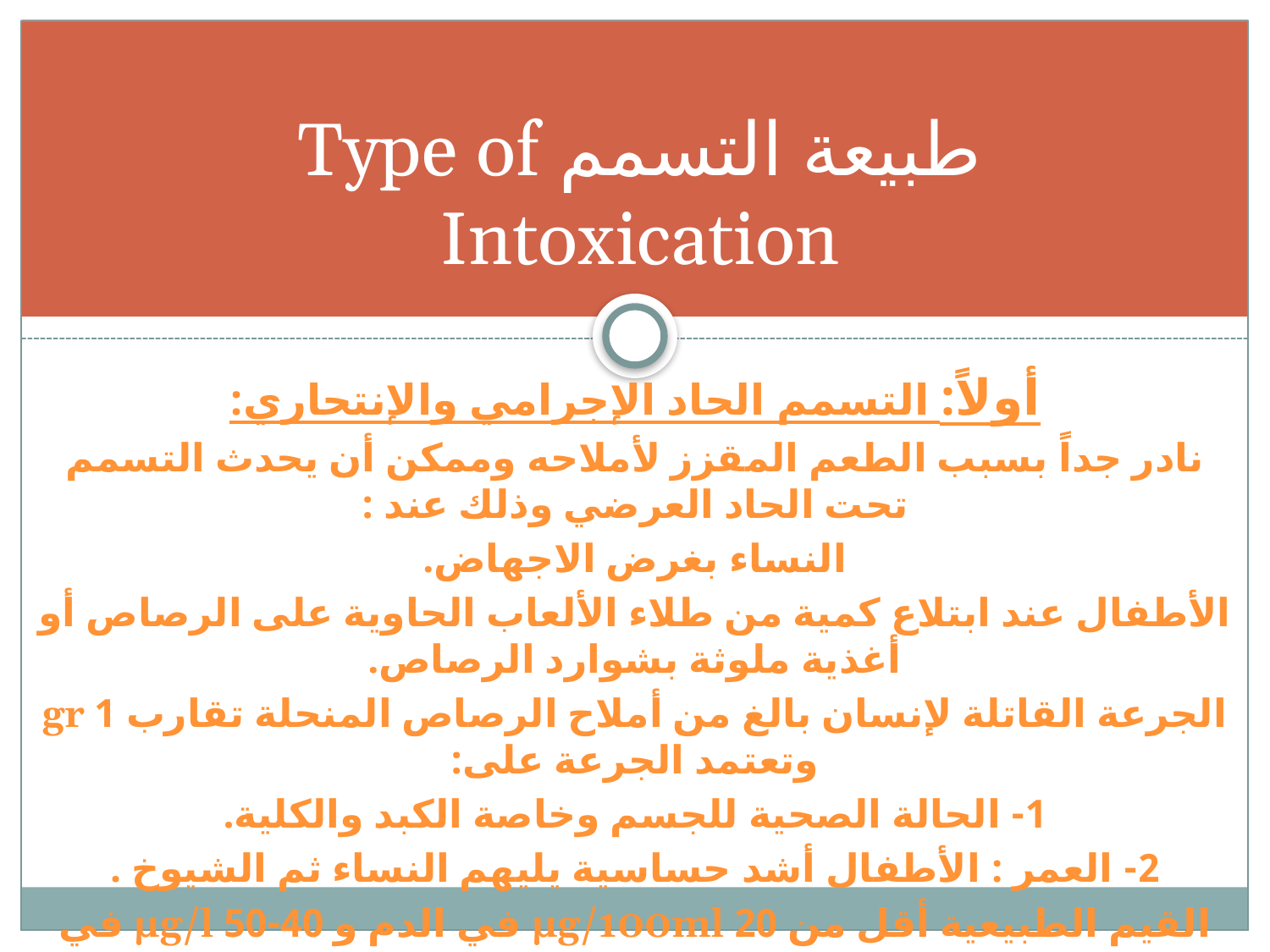

# طبيعة التسمم Type of Intoxication
أولاً: التسمم الحاد الإجرامي والإنتحاري:
نادر جداً بسبب الطعم المقزز لأملاحه وممكن أن يحدث التسمم تحت الحاد العرضي وذلك عند :
النساء بغرض الاجهاض.
الأطفال عند ابتلاع كمية من طلاء الألعاب الحاوية على الرصاص أو أغذية ملوثة بشوارد الرصاص.
الجرعة القاتلة لإنسان بالغ من أملاح الرصاص المنحلة تقارب 1 gr وتعتمد الجرعة على:
1- الحالة الصحية للجسم وخاصة الكبد والكلية.
2- العمر : الأطفال أشد حساسية يليهم النساء ثم الشيوخ .
القيم الطبيعية أقل من 20 μg/100ml في الدم و 40-50 µg/l في البول.